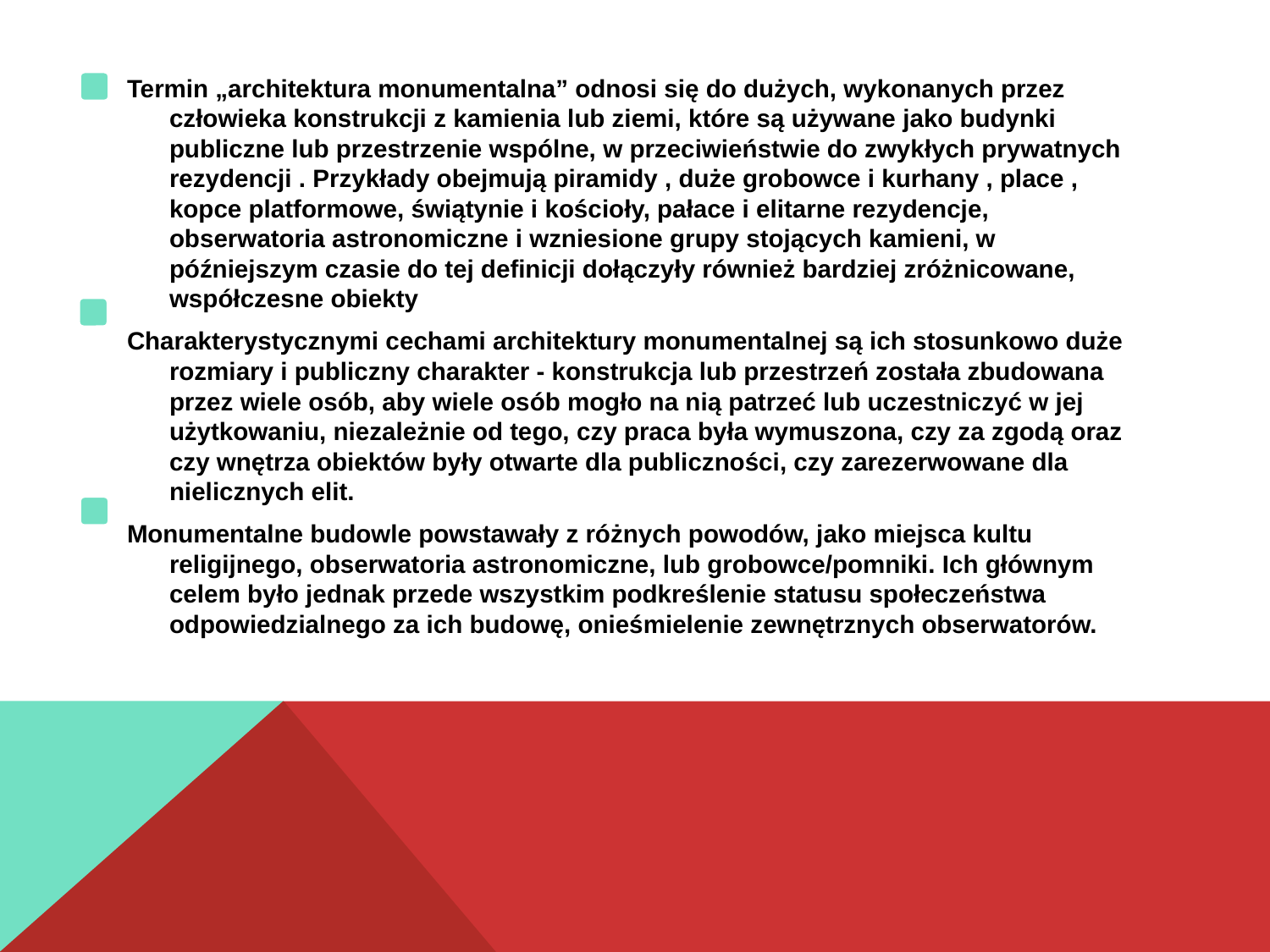

Termin „architektura monumentalna” odnosi się do dużych, wykonanych przez człowieka konstrukcji z kamienia lub ziemi, które są używane jako budynki publiczne lub przestrzenie wspólne, w przeciwieństwie do zwykłych prywatnych rezydencji . Przykłady obejmują piramidy , duże grobowce i kurhany , place , kopce platformowe, świątynie i kościoły, pałace i elitarne rezydencje, obserwatoria astronomiczne i wzniesione grupy stojących kamieni, w późniejszym czasie do tej definicji dołączyły również bardziej zróżnicowane, współczesne obiekty
Charakterystycznymi cechami architektury monumentalnej są ich stosunkowo duże rozmiary i publiczny charakter - konstrukcja lub przestrzeń została zbudowana przez wiele osób, aby wiele osób mogło na nią patrzeć lub uczestniczyć w jej użytkowaniu, niezależnie od tego, czy praca była wymuszona, czy za zgodą oraz czy wnętrza obiektów były otwarte dla publiczności, czy zarezerwowane dla nielicznych elit.
Monumentalne budowle powstawały z różnych powodów, jako miejsca kultu religijnego, obserwatoria astronomiczne, lub grobowce/pomniki. Ich głównym celem było jednak przede wszystkim podkreślenie statusu społeczeństwa odpowiedzialnego za ich budowę, onieśmielenie zewnętrznych obserwatorów.